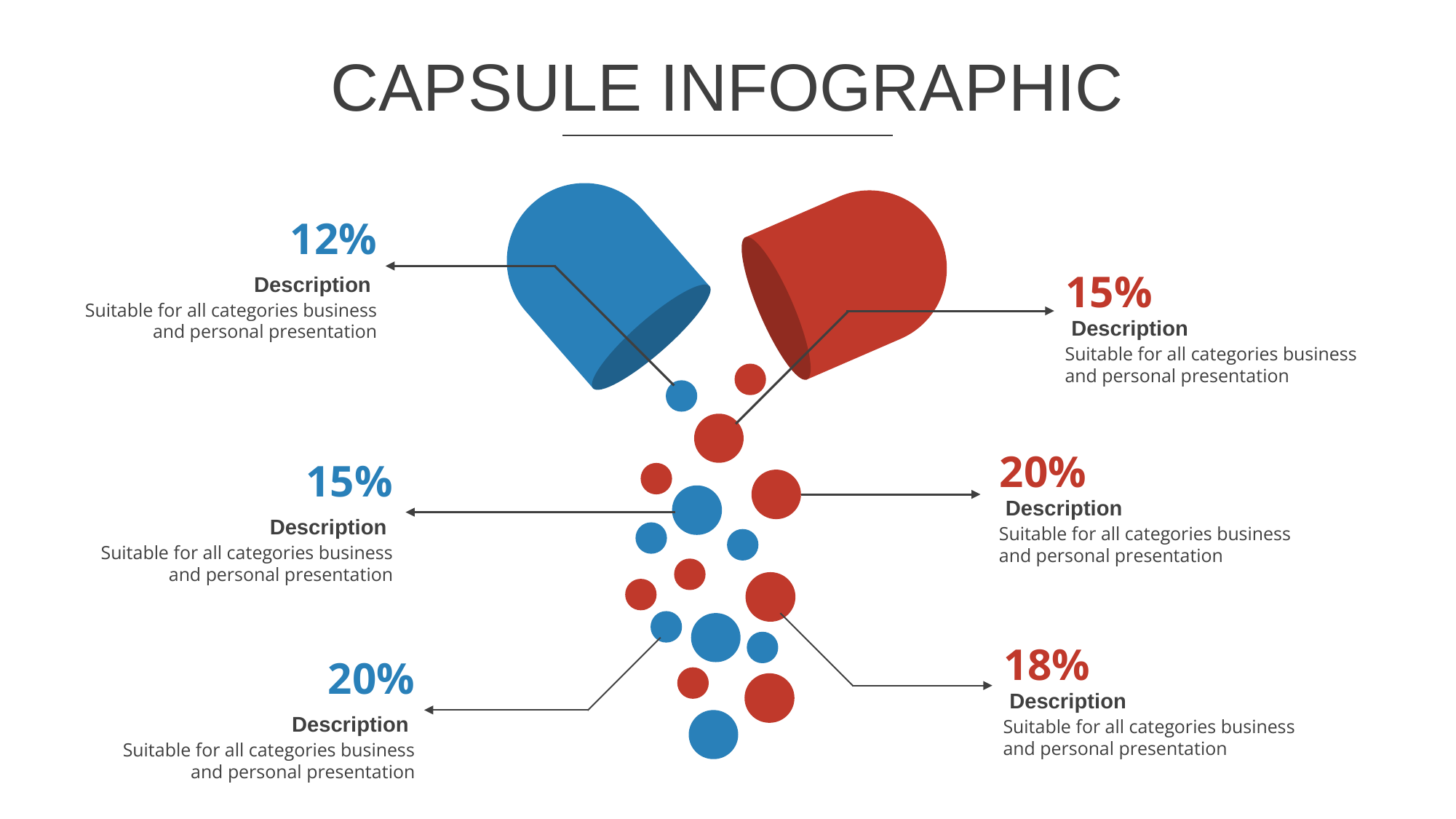

# CAPSULE INFOGRAPHIC

12%
15%
Description
Suitable for all categories business and personal presentation
Description
Suitable for all categories business and personal presentation

20%
15%

Description
Description
Suitable for all categories business and personal presentation

Suitable for all categories business and personal presentation

18%
20%

Description
Description
Suitable for all categories business and personal presentation

Suitable for all categories business and personal presentation